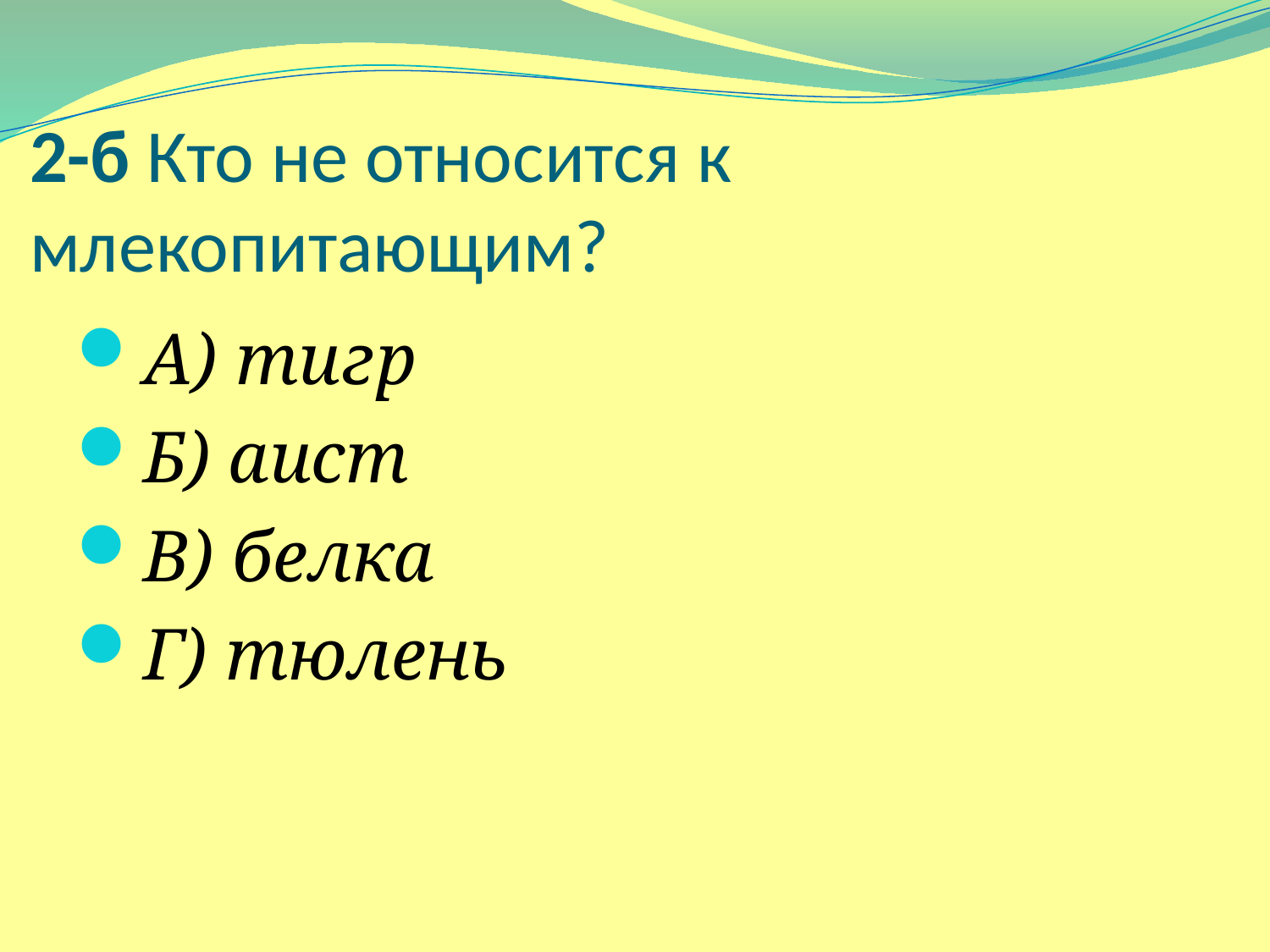

# 2-б Кто не относится к 	млекопитающим?
А) тигр
Б) аист
В) белка
Г) тюлень